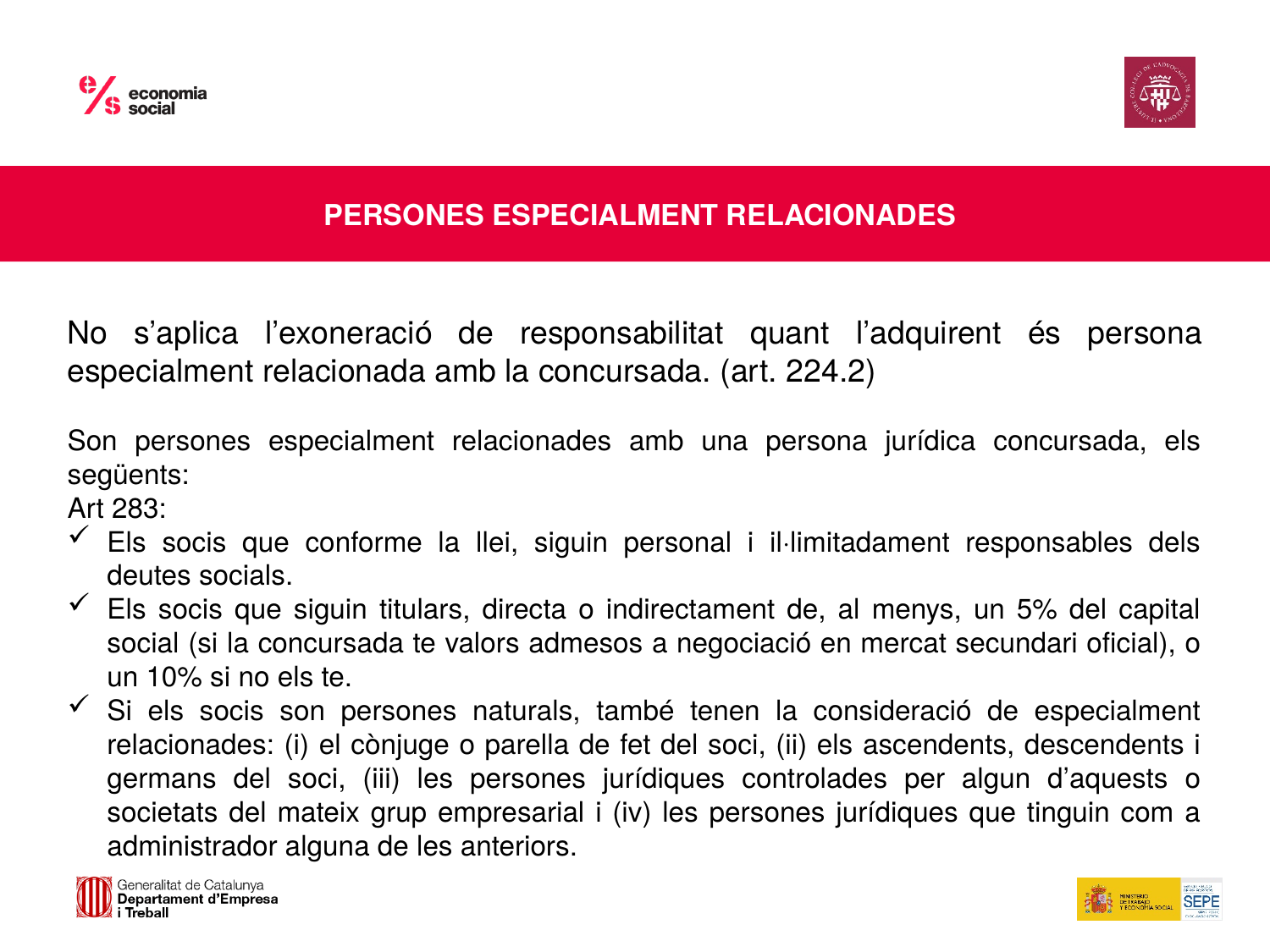

PERSONES ESPECIALMENT RELACIONADES
No s’aplica l’exoneració de responsabilitat quant l’adquirent és persona especialment relacionada amb la concursada. (art. 224.2)

Son persones especialment relacionades amb una persona jurídica concursada, els següents:
Art 283:
Els socis que conforme la llei, siguin personal i il·limitadament responsables dels deutes socials.
Els socis que siguin titulars, directa o indirectament de, al menys, un 5% del capital social (si la concursada te valors admesos a negociació en mercat secundari oficial), o un 10% si no els te.
Si els socis son persones naturals, també tenen la consideració de especialment relacionades: (i) el cònjuge o parella de fet del soci, (ii) els ascendents, descendents i germans del soci, (iii) les persones jurídiques controlades per algun d’aquests o societats del mateix grup empresarial i (iv) les persones jurídiques que tinguin com a administrador alguna de les anteriors.